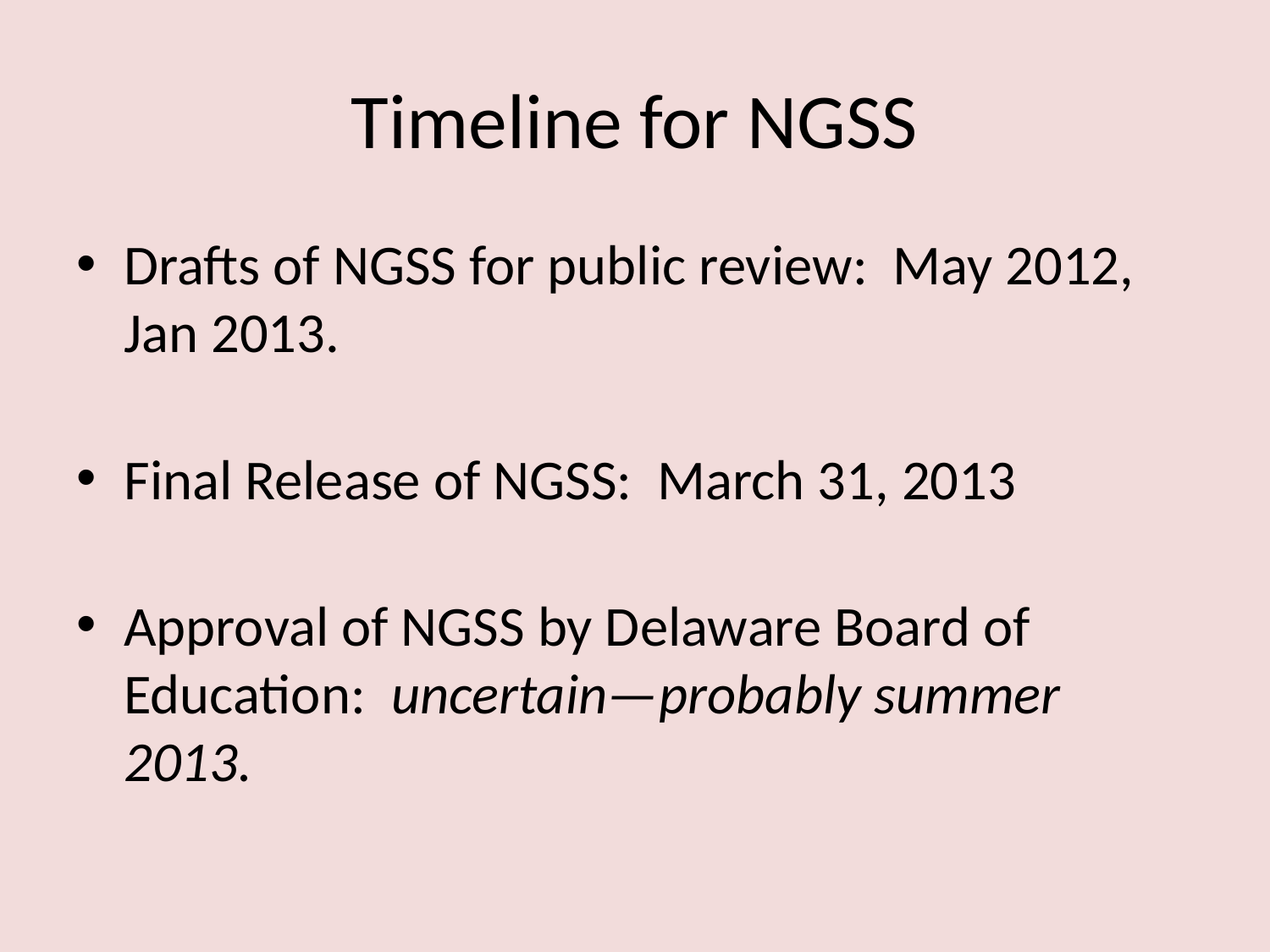

# Timeline for NGSS
Drafts of NGSS for public review:  May 2012, Jan 2013.
Final Release of NGSS:  March 31, 2013
Approval of NGSS by Delaware Board of Education:  uncertain—probably summer 2013.